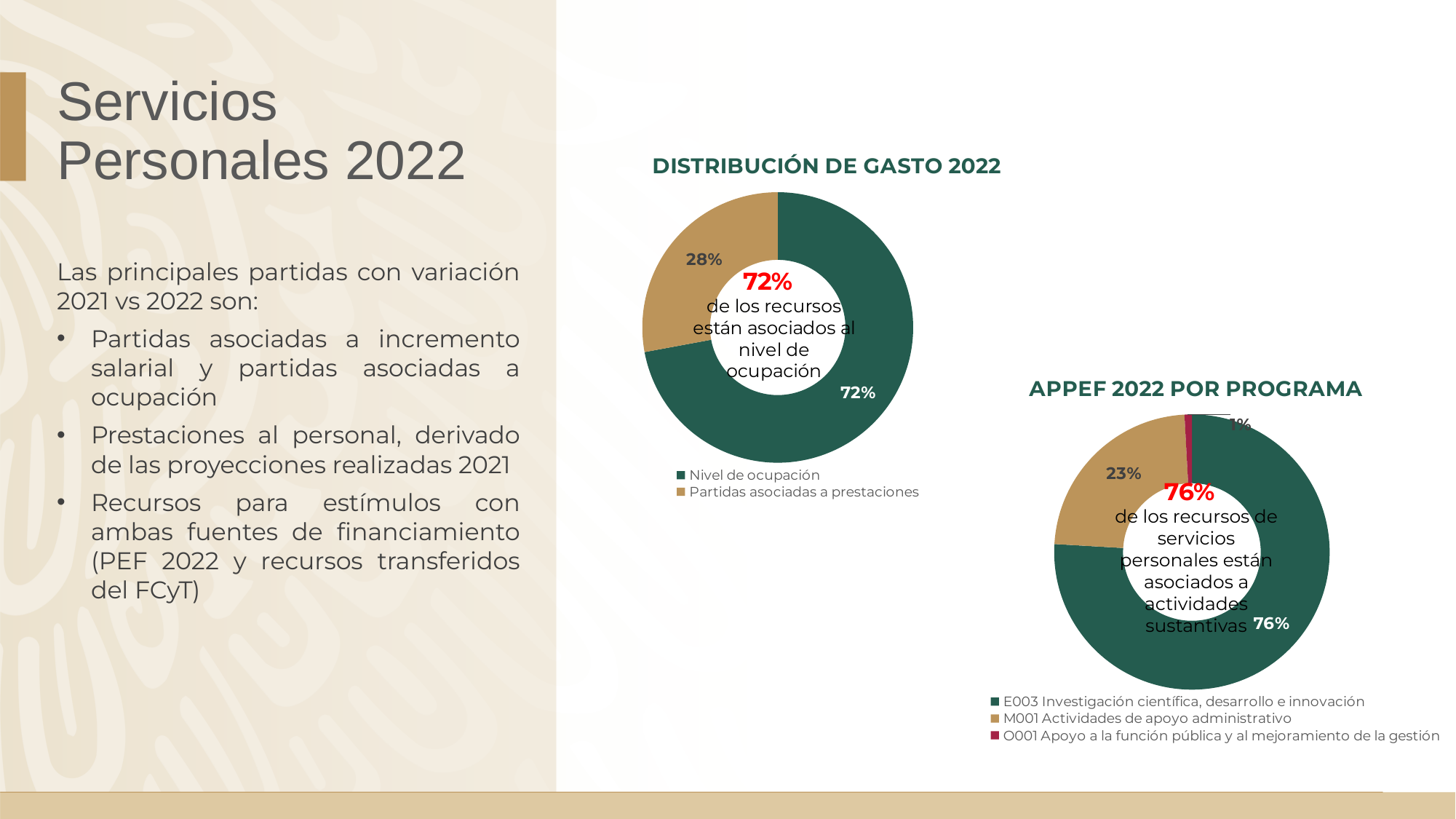

# Servicios Personales 2022

### Chart: DISTRIBUCIÓN DE GASTO 2022

| Category |  |
|---|---|
| Nivel de ocupación | 0.7208280407840985 |
| Partidas asociadas a prestaciones | 0.2791719592159017 |
Las principales partidas con variación 2021 vs 2022 son:
Partidas asociadas a incremento salarial y partidas asociadas a ocupación
Prestaciones al personal, derivado de las proyecciones realizadas 2021
Recursos para estímulos con ambas fuentes de financiamiento (PEF 2022 y recursos transferidos del FCyT)

### Chart: APPEF 2022 POR PROGRAMA

| Category |  |
|---|---|
| E003 Investigación científica, desarrollo e innovación | 0.7592268342088097 |
| M001 Actividades de apoyo administrativo | 0.23212139938888318 |
| O001 Apoyo a la función pública y al mejoramiento de la gestión | 0.008651766402307139 |
76%
de los recursos de servicios personales están asociados a actividades sustantivas